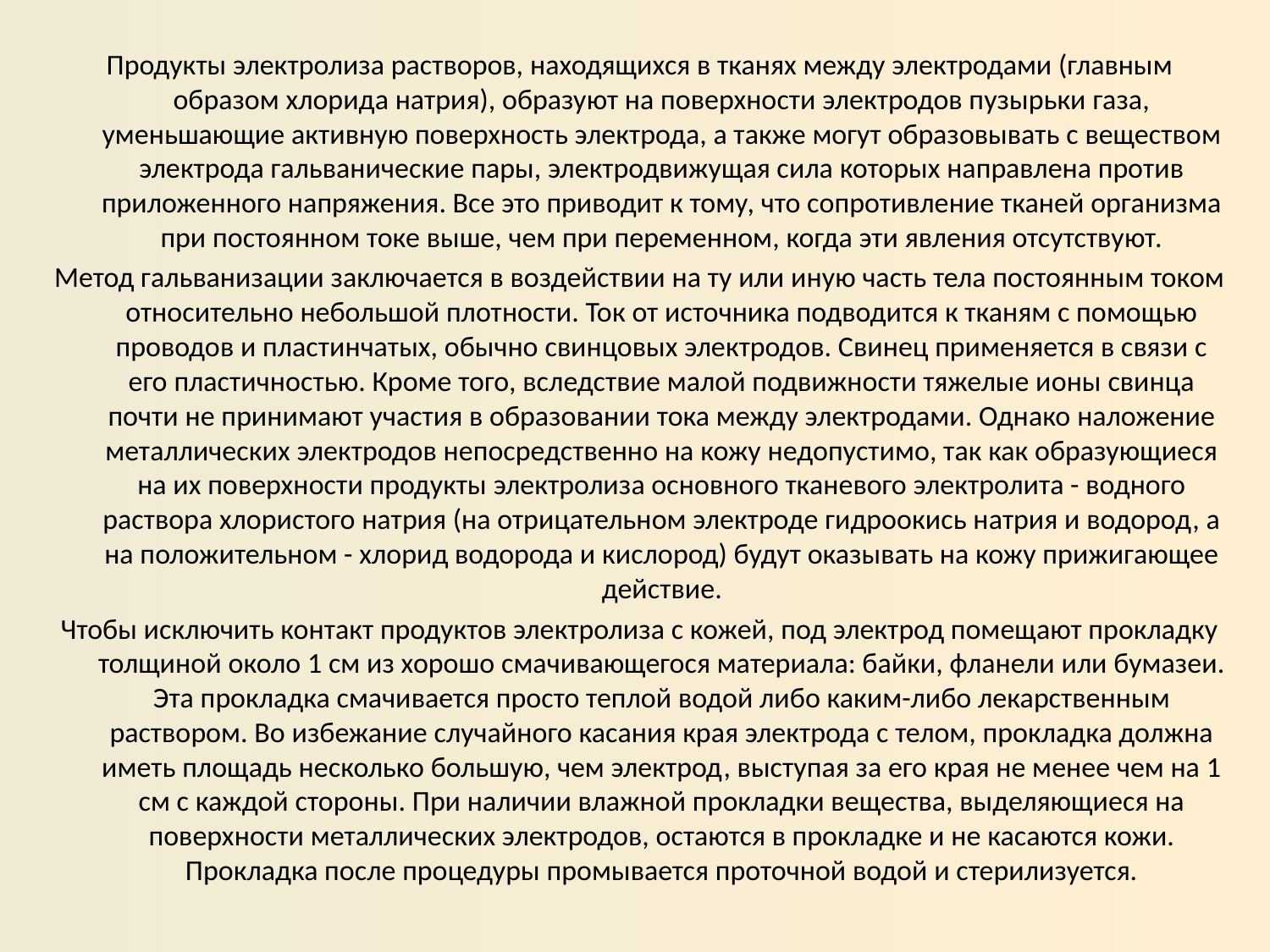

#
Продукты электролиза растворов, находящихся в тканях между электродами (главным образом хлорида натрия), образуют на поверхности электродов пузырьки газа, уменьшающие активную поверхность электрода, а также могут образовывать с веществом электрода гальванические пары, электродвижущая сила которых направлена против приложенного напряжения. Все это приводит к тому, что сопротивление тканей организма при постоянном токе выше, чем при переменном, когда эти явления отсутствуют.
Метод гальванизации заключается в воздействии на ту или иную часть тела постоянным током относительно небольшой плотности. Ток от источника подводится к тканям с помощью проводов и пластинчатых, обычно свинцовых электродов. Свинец применяется в связи с его пластичностью. Кроме того, вследствие малой подвижности тяжелые ионы свинца почти не принимают участия в образовании тока между электродами. Однако наложение металлических электродов непосредственно на кожу недопустимо, так как образующиеся на их поверхности продукты электролиза основного тканевого электролита - водного раствора хлористого натрия (на отрицательном электроде гидроокись натрия и водород, а на положительном - хлорид водорода и кислород) будут оказывать на кожу прижигающее действие.
Чтобы исключить контакт продуктов электролиза с кожей, под электрод помещают прокладку толщиной около 1 см из хорошо смачивающегося материала: байки, фланели или бумазеи. Эта прокладка смачивается просто теплой водой либо каким-либо лекарственным раствором. Во избежание случайного касания края электрода с телом, прокладка должна иметь площадь несколько большую, чем электрод, выступая за его края не менее чем на 1 см с каждой стороны. При наличии влажной прокладки вещества, выделяющиеся на поверхности металлических электродов, остаются в прокладке и не касаются кожи. Прокладка после процедуры промывается проточной водой и стерилизуется.